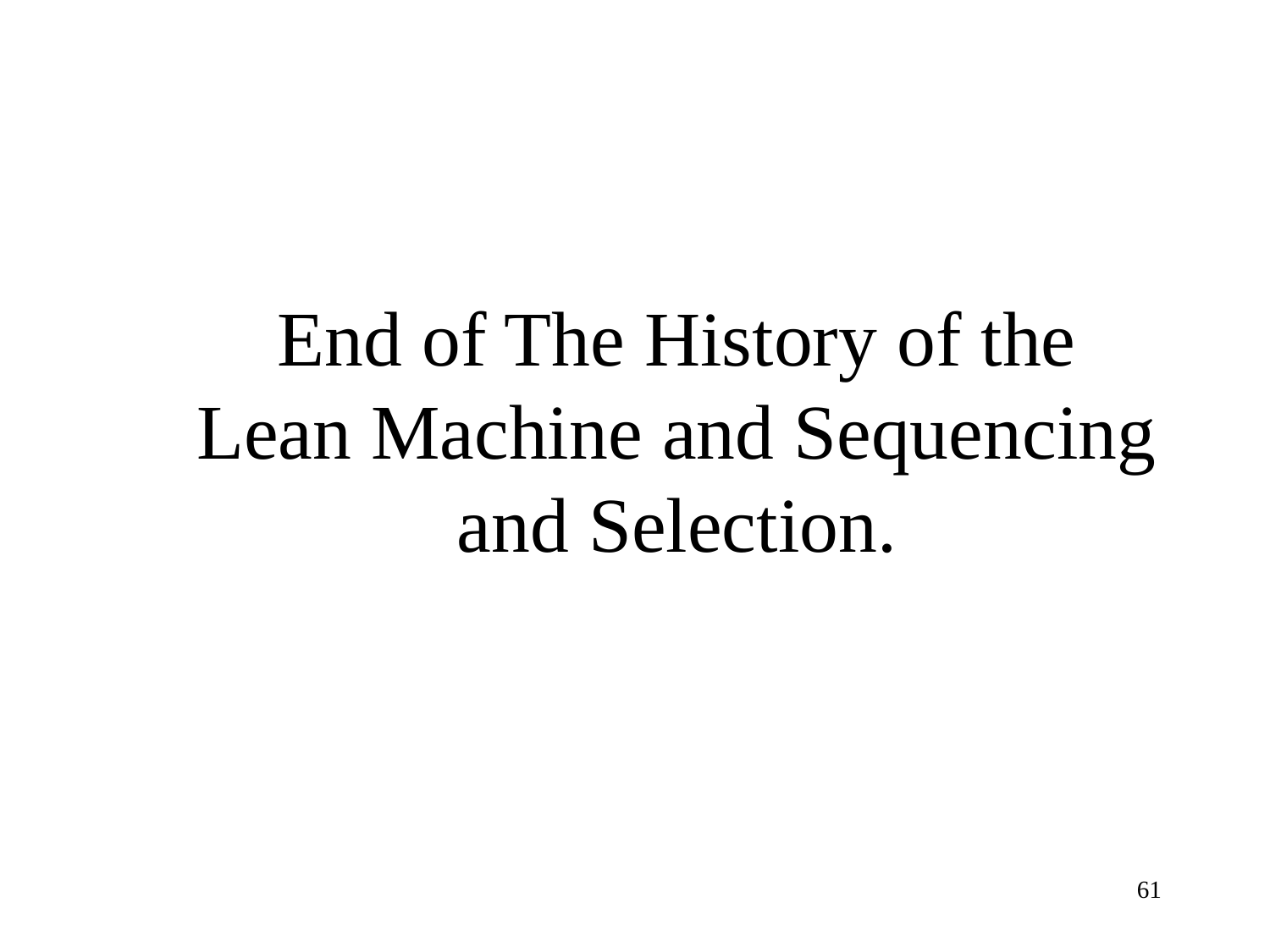

# End of The History of the Lean Machine and Sequencing and Selection.
61